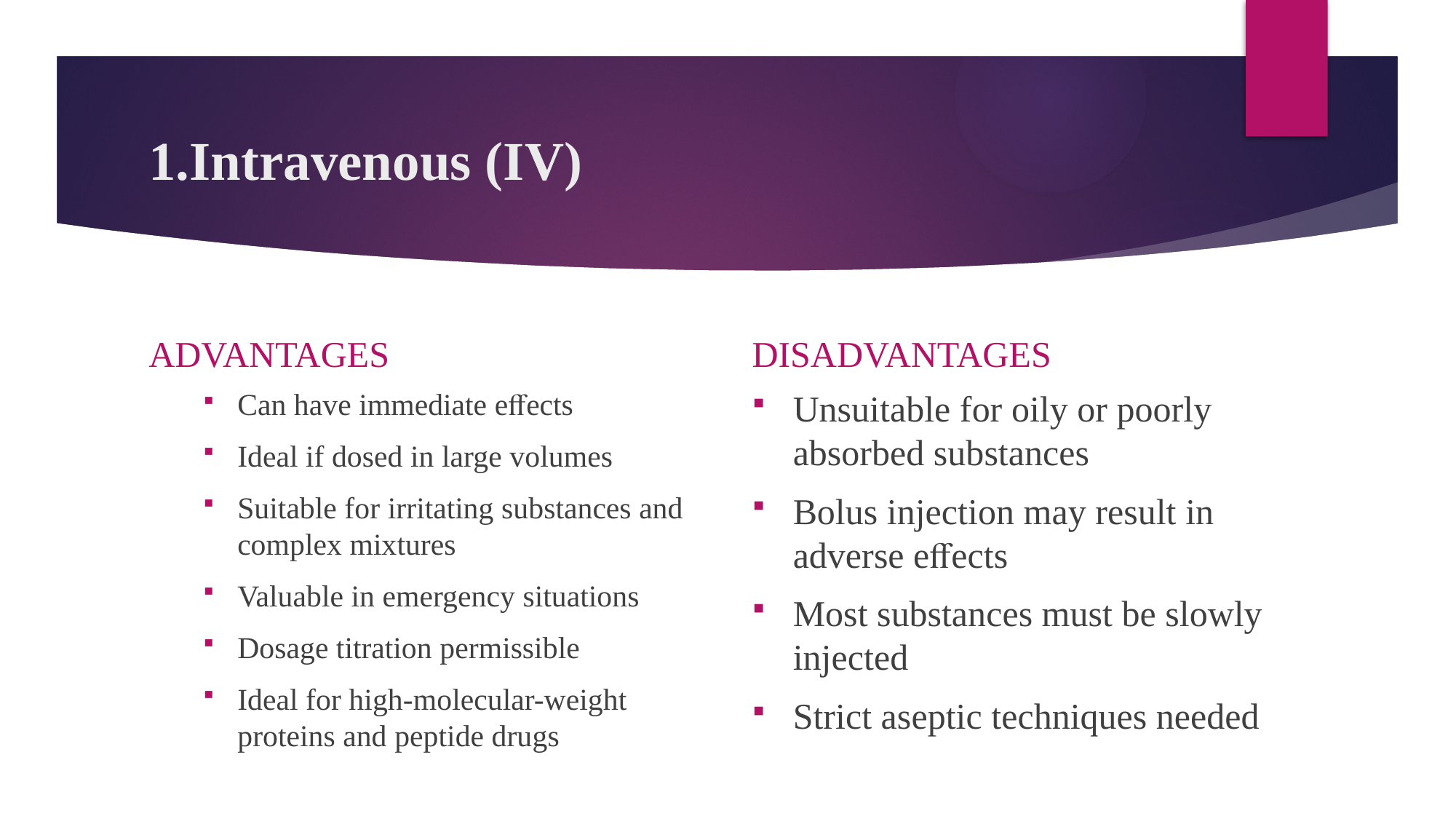

# 1.Intravenous (IV)
ADVANTAGES
DISADVANTAGES
Can have immediate eﬀects
Ideal if dosed in large volumes
Suitable for irritating substances and complex mixtures
Valuable in emergency situations
Dosage titration permissible
Ideal for high-molecular-weight proteins and peptide drugs

Unsuitable for oily or poorly absorbed substances
Bolus injection may result in adverse eﬀects
Most substances must be slowly injected
Strict aseptic techniques needed